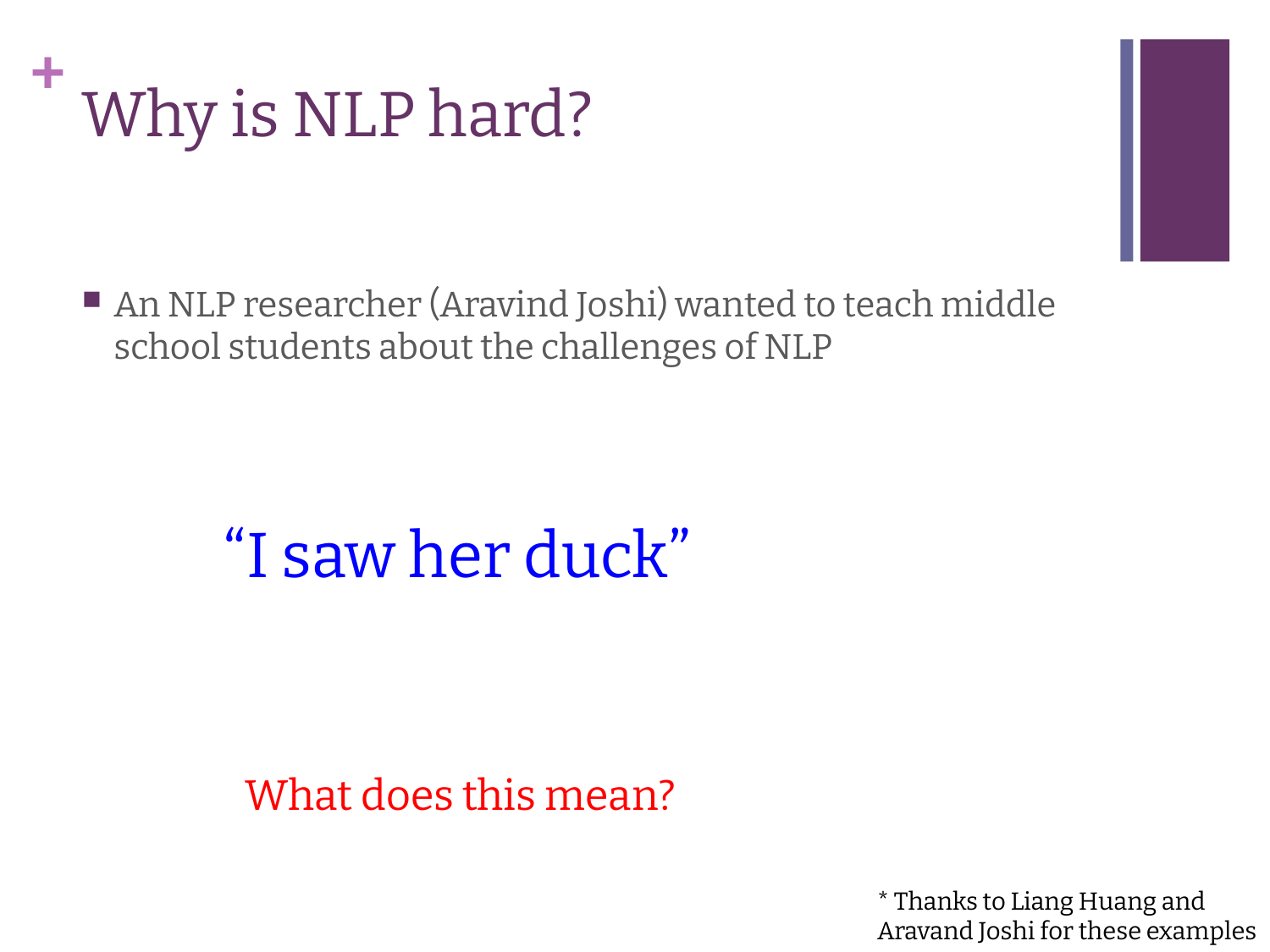

# Why is NLP hard?
An NLP researcher (Aravind Joshi) wanted to teach middle school students about the challenges of NLP

“I saw her duck”
What does this mean?
* Thanks to Liang Huang and
Aravand Joshi for these examples